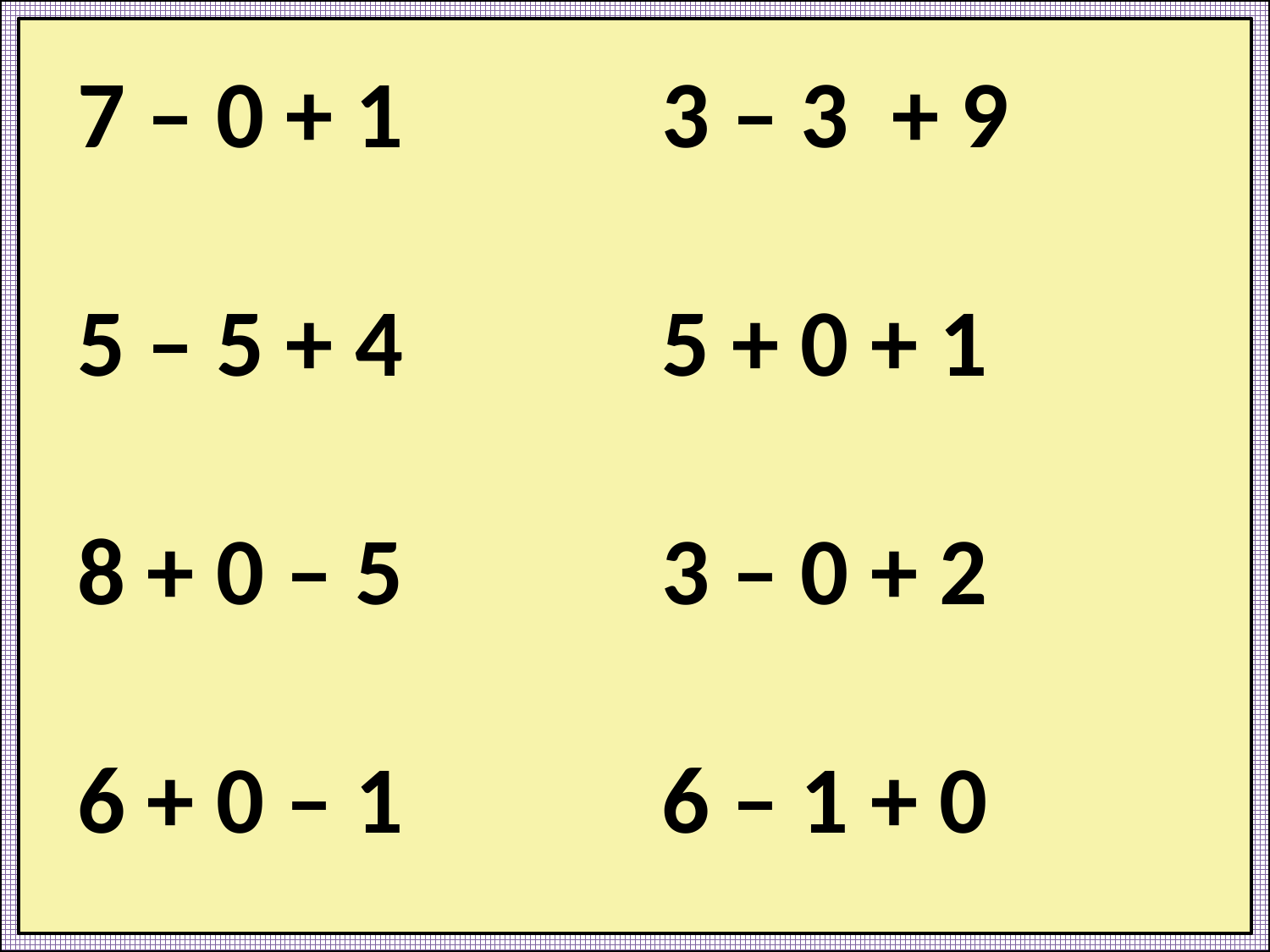

7 – 0 + 1            3 – 3  + 9

5 – 5 + 4            5 + 0 + 1

8 + 0 – 5            3 – 0 + 2

6 + 0 – 1            6 – 1 + 0